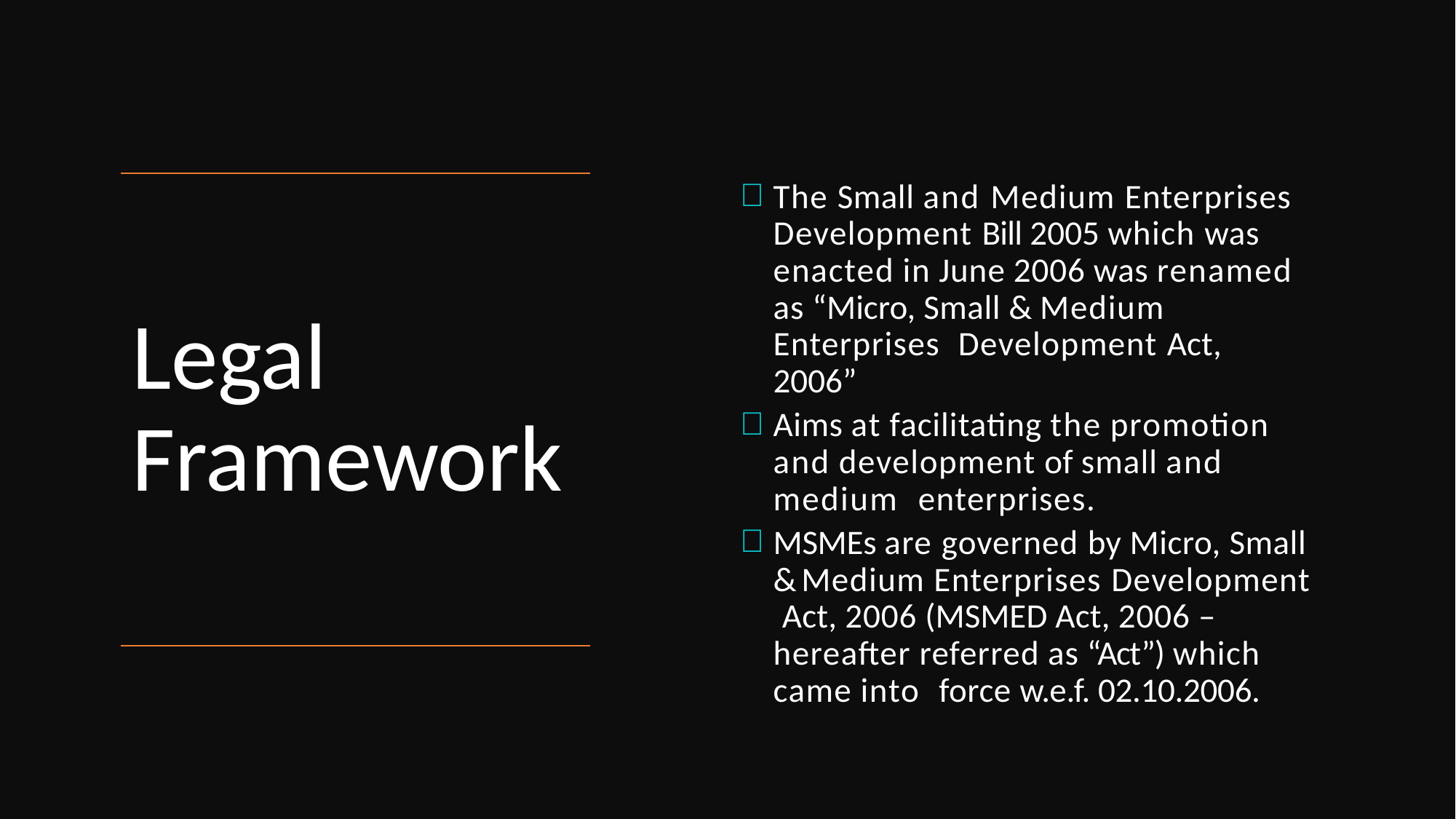

# Legal Framework
The Small and Medium Enterprises Development Bill 2005 which was  enacted in June 2006 was renamed as “Micro, Small & Medium Enterprises  Development Act, 2006”
Aims at facilitating the promotion and development of small and medium  enterprises.
MSMEs are governed by Micro, Small & Medium Enterprises Development  Act, 2006 (MSMED Act, 2006 – hereafter referred as “Act”) which came into  force w.e.f. 02.10.2006.